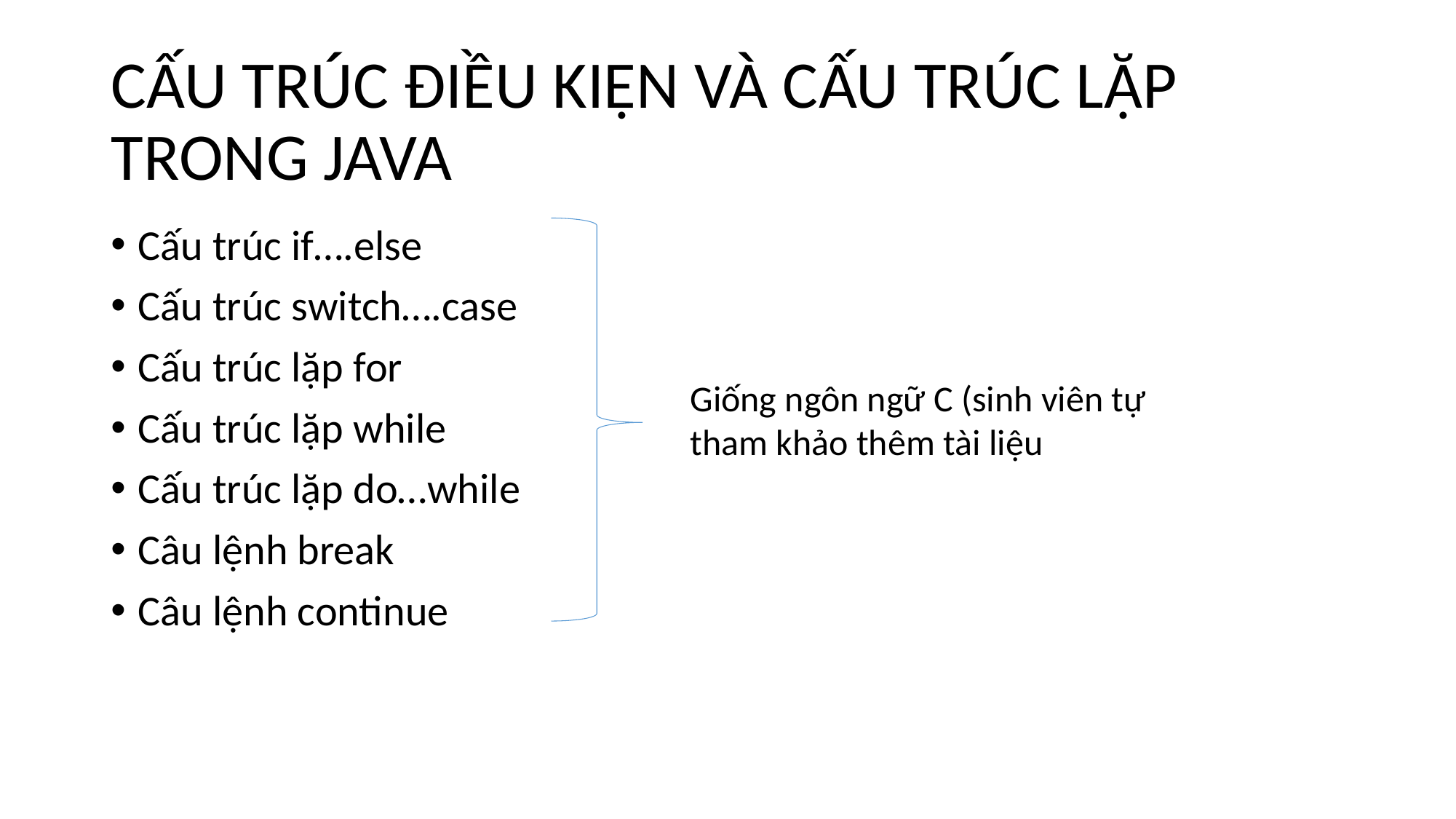

# CẤU TRÚC ĐIỀU KIỆN VÀ CẤU TRÚC LẶP TRONG JAVA
Cấu trúc if….else
Cấu trúc switch….case
Cấu trúc lặp for
Cấu trúc lặp while
Cấu trúc lặp do…while
Câu lệnh break
Câu lệnh continue

Giống ngôn ngữ C (sinh viên tự tham khảo thêm tài liệu